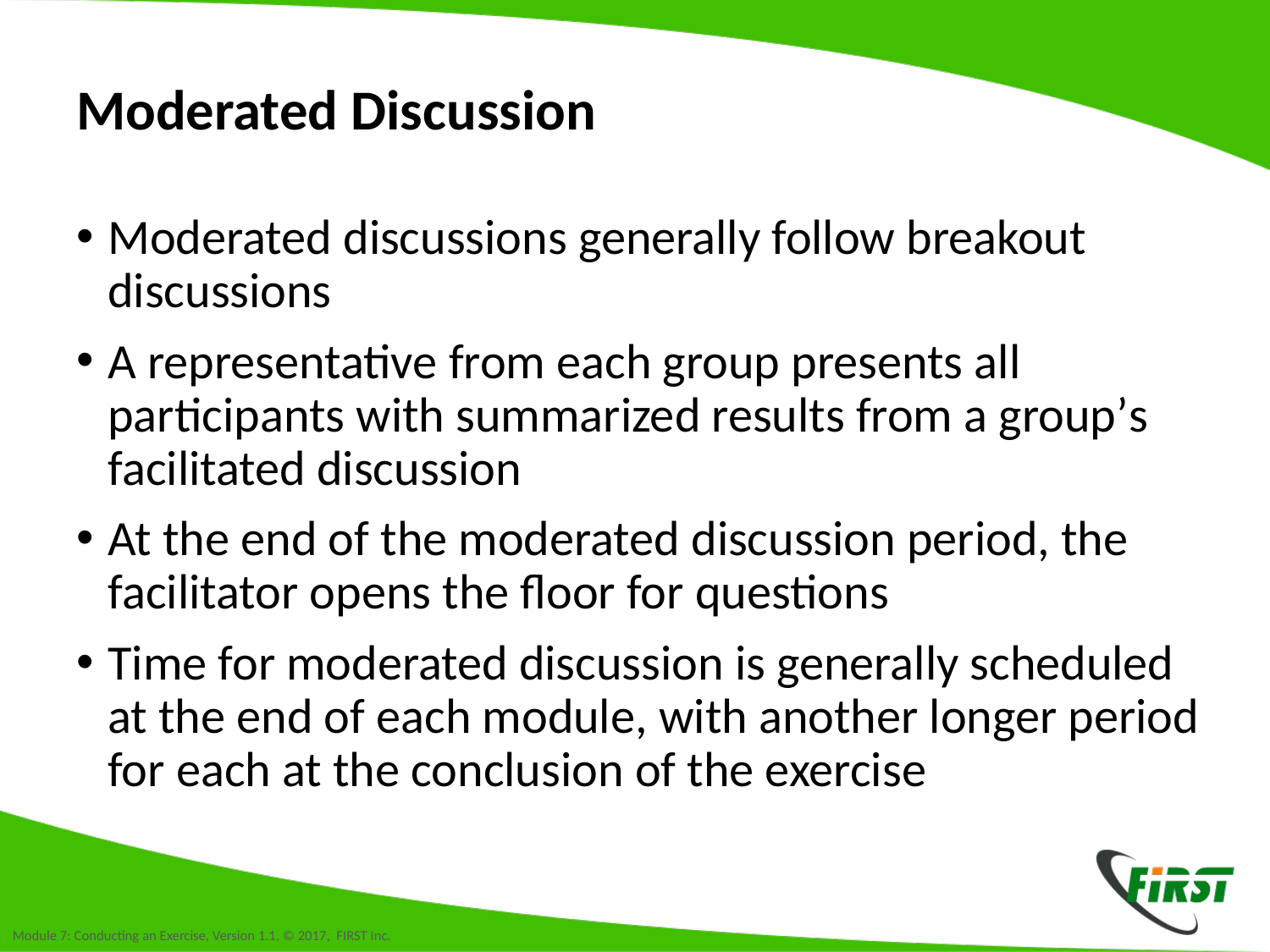

# Moderated Discussion
Moderated discussions generally follow breakout discussions
A representative from each group presents all participants with summarized results from a group’s facilitated discussion
At the end of the moderated discussion period, the facilitator opens the floor for questions
Time for moderated discussion is generally scheduled at the end of each module, with another longer period for each at the conclusion of the exercise